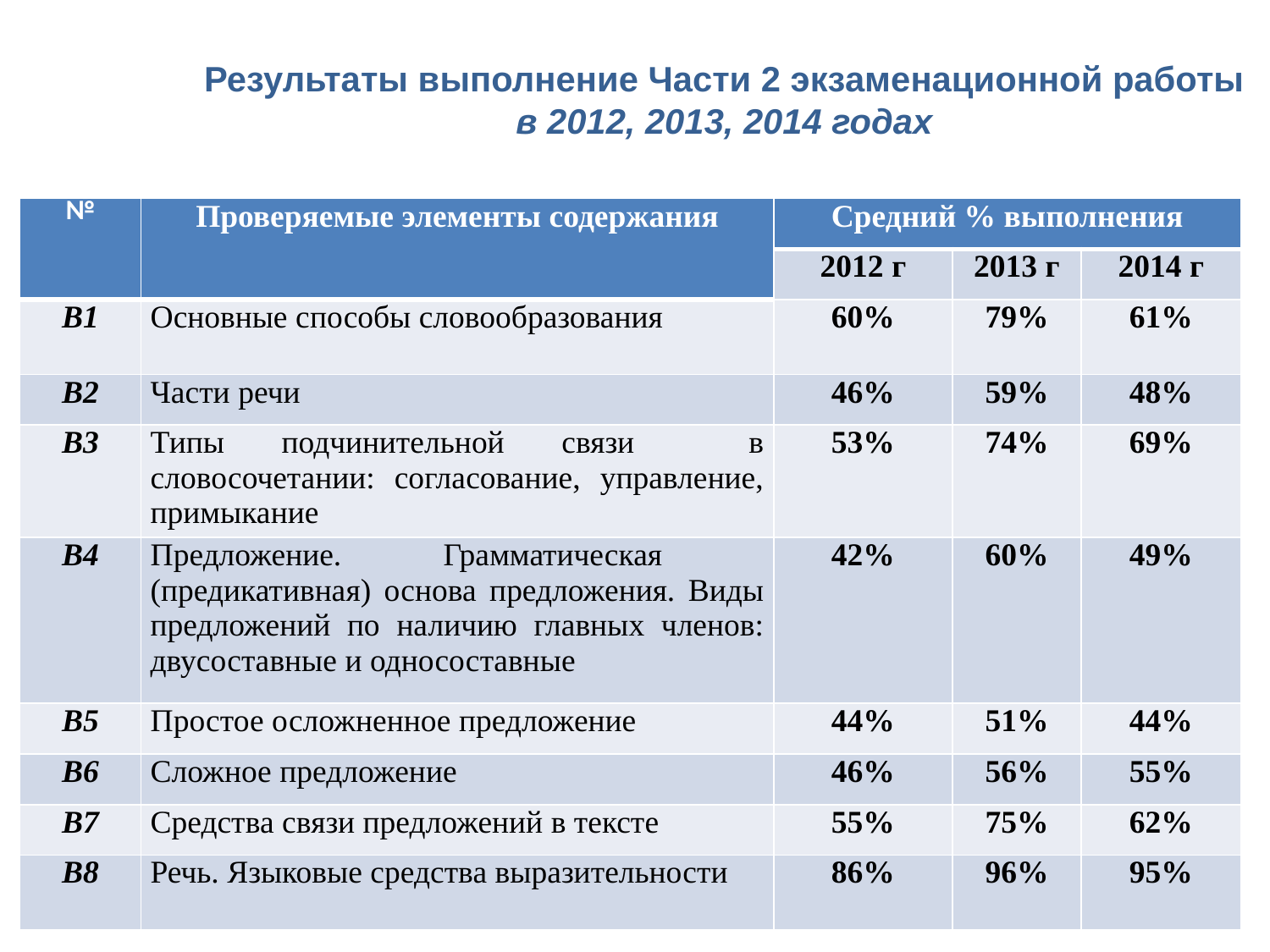

Результаты выполнение Части 2 экзаменационной работы в 2012, 2013, 2014 годах

#
| № | Проверяемые элементы содержания | Средний % выполнения |  |  |
| --- | --- | --- | --- | --- |
|  |  | 2012 г | 2013 г | 2014 г |
| В1 | Основные способы словообразования | 60% | 79% | 61% |
| В2 | Части речи | 46% | 59% | 48% |
| В3 | Типы подчинительной связи в словосочетании: согласование, управление, примыкание | 53% | 74% | 69% |
| В4 | Предложение. Грамматическая (предикативная) основа предложения. Виды предложений по наличию главных членов: двусоставные и односоставные | 42% | 60% | 49% |
| В5 | Простое осложненное предложение | 44% | 51% | 44% |
| В6 | Сложное предложение | 46% | 56% | 55% |
| В7 | Средства связи предложений в тексте | 55% | 75% | 62% |
| В8 | Речь. Языковые средства выразительности | 86% | 96% | 95% |